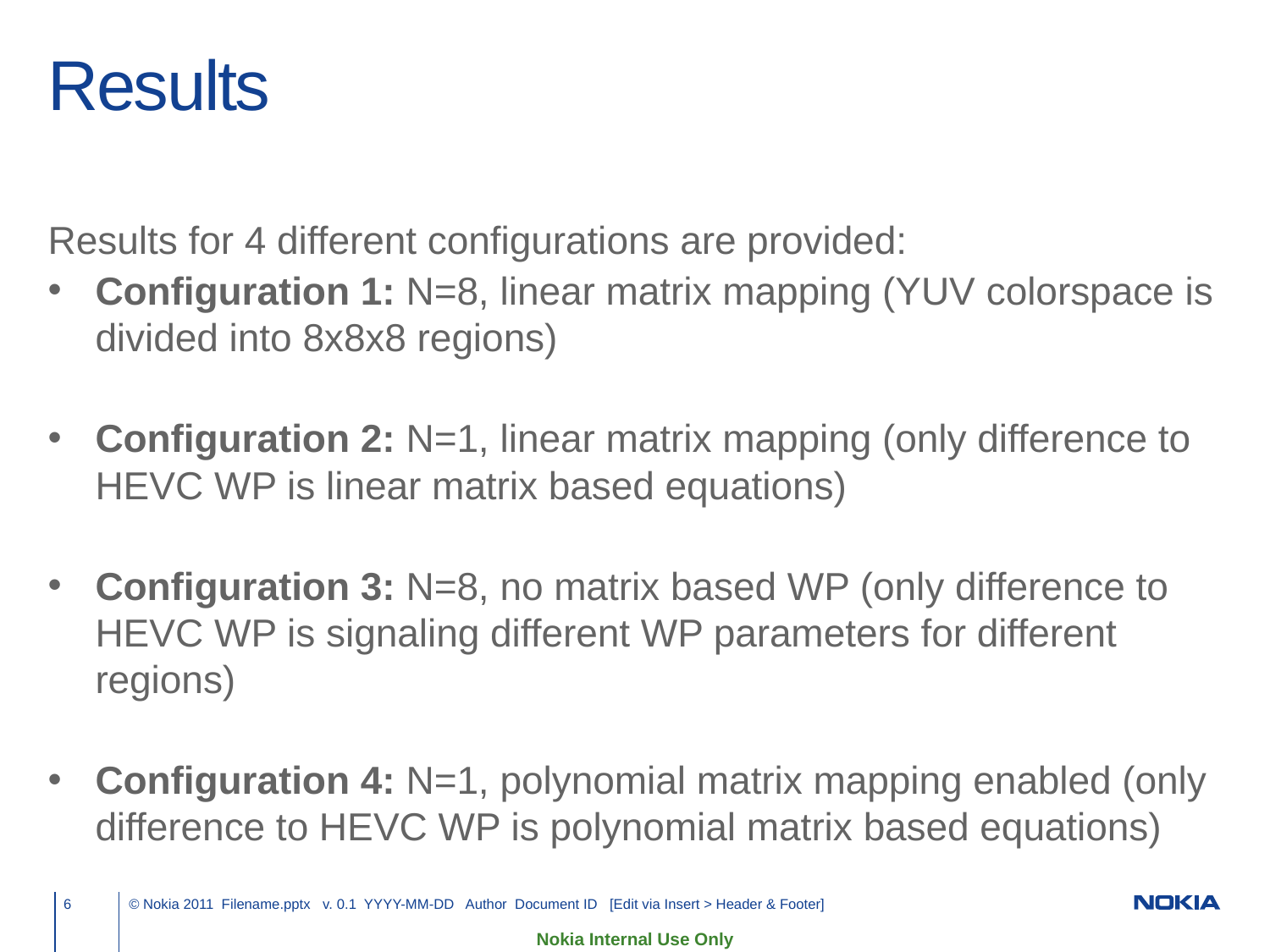

# Results
Results for 4 different configurations are provided:
Configuration 1: N=8, linear matrix mapping (YUV colorspace is divided into 8x8x8 regions)

Configuration 2: N=1, linear matrix mapping (only difference to HEVC WP is linear matrix based equations)

Configuration 3: N=8, no matrix based WP (only difference to HEVC WP is signaling different WP parameters for different regions)

Configuration 4: N=1, polynomial matrix mapping enabled (only difference to HEVC WP is polynomial matrix based equations)

6
© Nokia 2011  Filename.pptx   v. 0.1  YYYY-MM-DD   Author  Document ID   [Edit via Insert > Header & Footer]